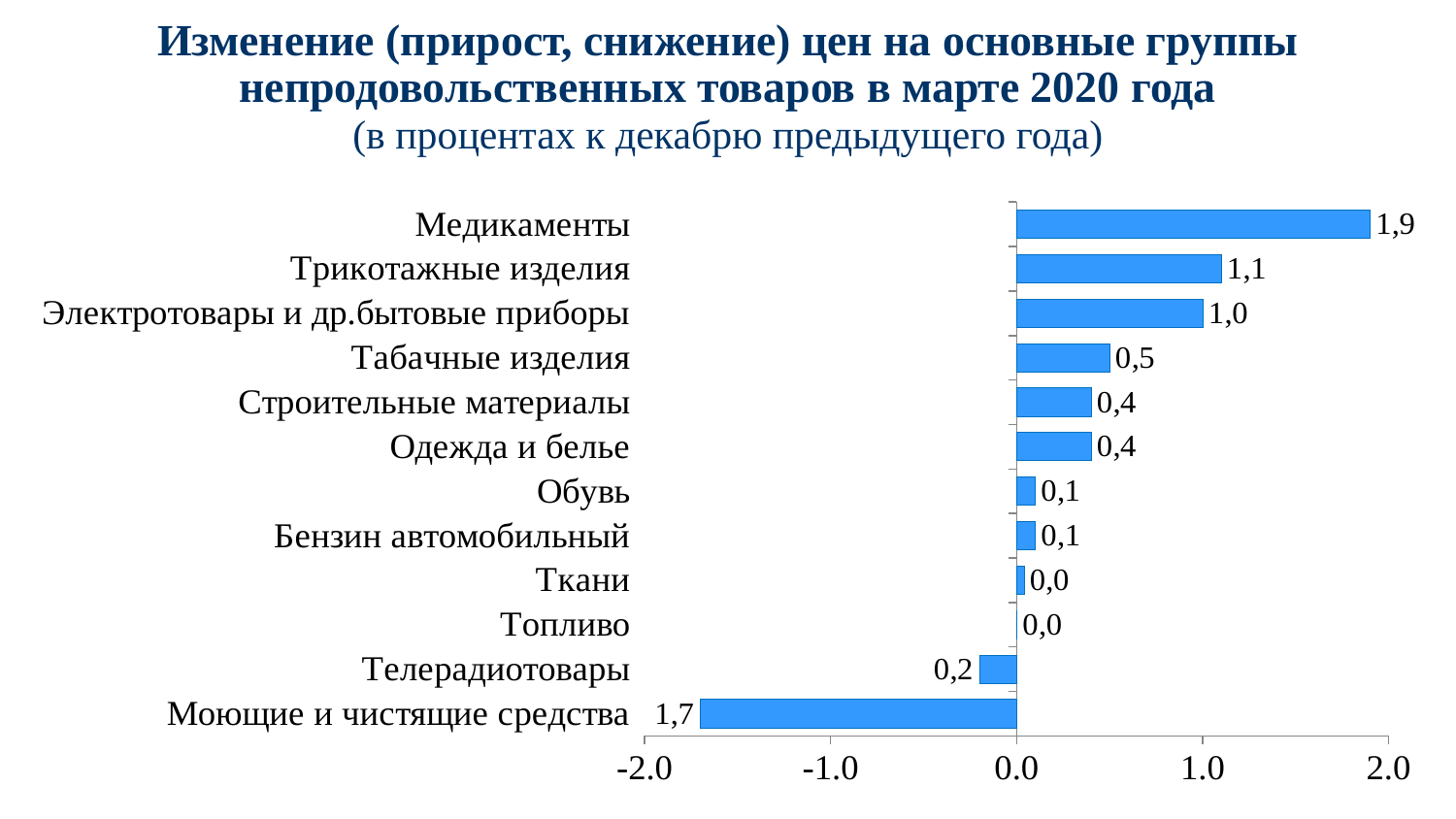

# Изменение (прирост, снижение) цен на основные группы непродовольственных товаров в марте 2020 года (в процентах к декабрю предыдущего года)

### Chart

| Category | Ряд 1 |
|---|---|
| Медикаменты | 1.9000000000000001 |
| Трикотажные изделия | 1.1 |
| Электротовары и др.бытовые приборы | 1.0 |
| Табачные изделия | 0.5 |
| Строительные материалы | 0.4 |
| Одежда и белье | 0.4 |
| Обувь | 0.1 |
| Бензин автомобильный | 0.1 |
| Ткани | 0.04000000000000002 |
| Топливо | 0.0010000000000000035 |
| Телерадиотовары | -0.2 |
| Моющие и чистящие средства | -1.7 |